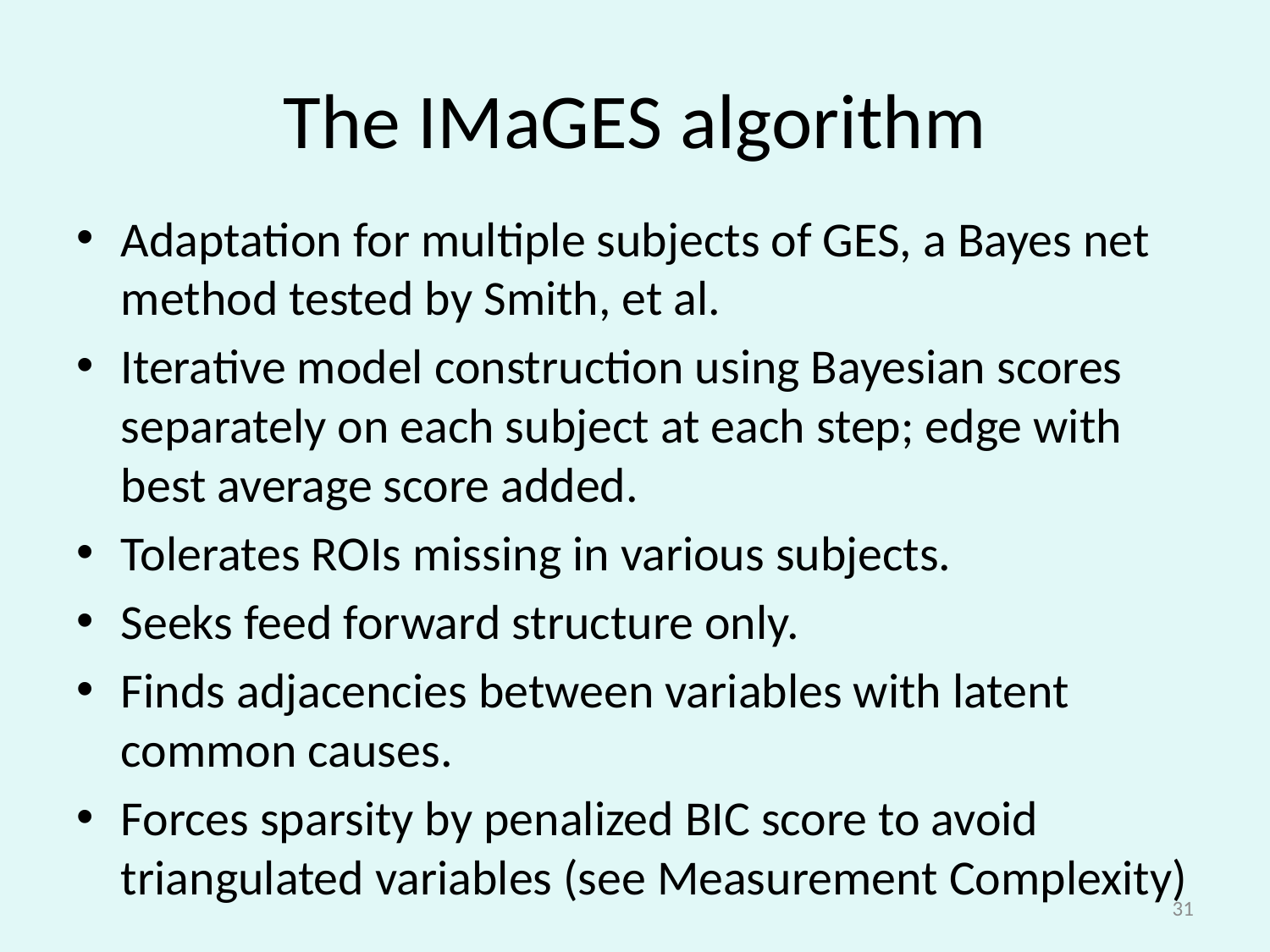

# The IMaGES algorithm
Adaptation for multiple subjects of GES, a Bayes net method tested by Smith, et al.
Iterative model construction using Bayesian scores separately on each subject at each step; edge with best average score added.
Tolerates ROIs missing in various subjects.
Seeks feed forward structure only.
Finds adjacencies between variables with latent common causes.
Forces sparsity by penalized BIC score to avoid triangulated variables (see Measurement Complexity)

31